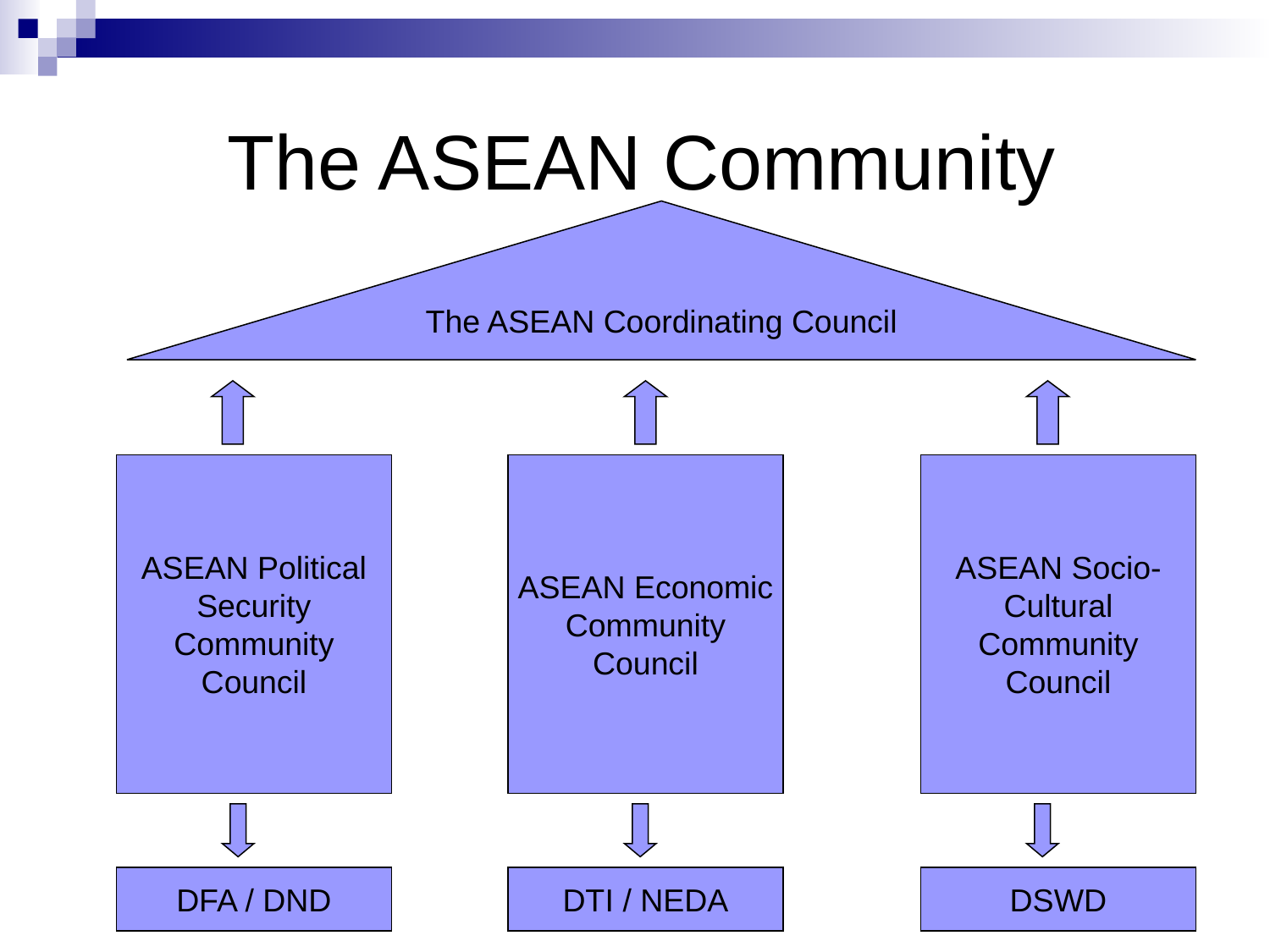

# The ASEAN Community
The ASEAN Coordinating Council

ASEAN Political
Security
Community
Council
ASEAN Economic
Community
Council
ASEAN Socio-
Cultural
Community
Council

DFA / DND
DTI / NEDA
DSWD